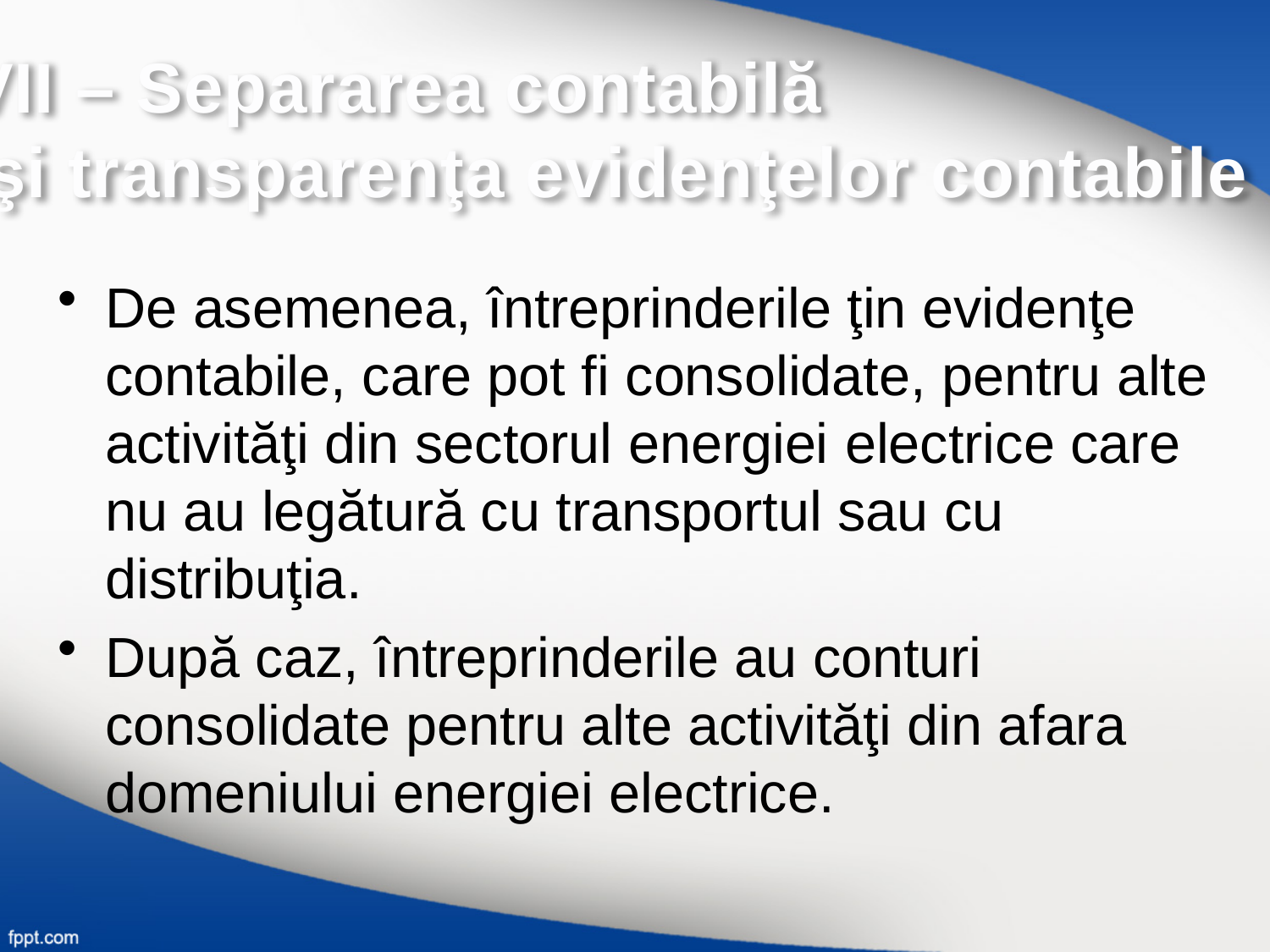

VII – Separarea contabilă
 şi transparenţa evidenţelor contabile

De asemenea, întreprinderile ţin evidenţe contabile, care pot fi consolidate, pentru alte activităţi din sectorul energiei electrice care nu au legătură cu transportul sau cu distribuţia.
După caz, întreprinderile au conturi consolidate pentru alte activităţi din afara domeniului energiei electrice.